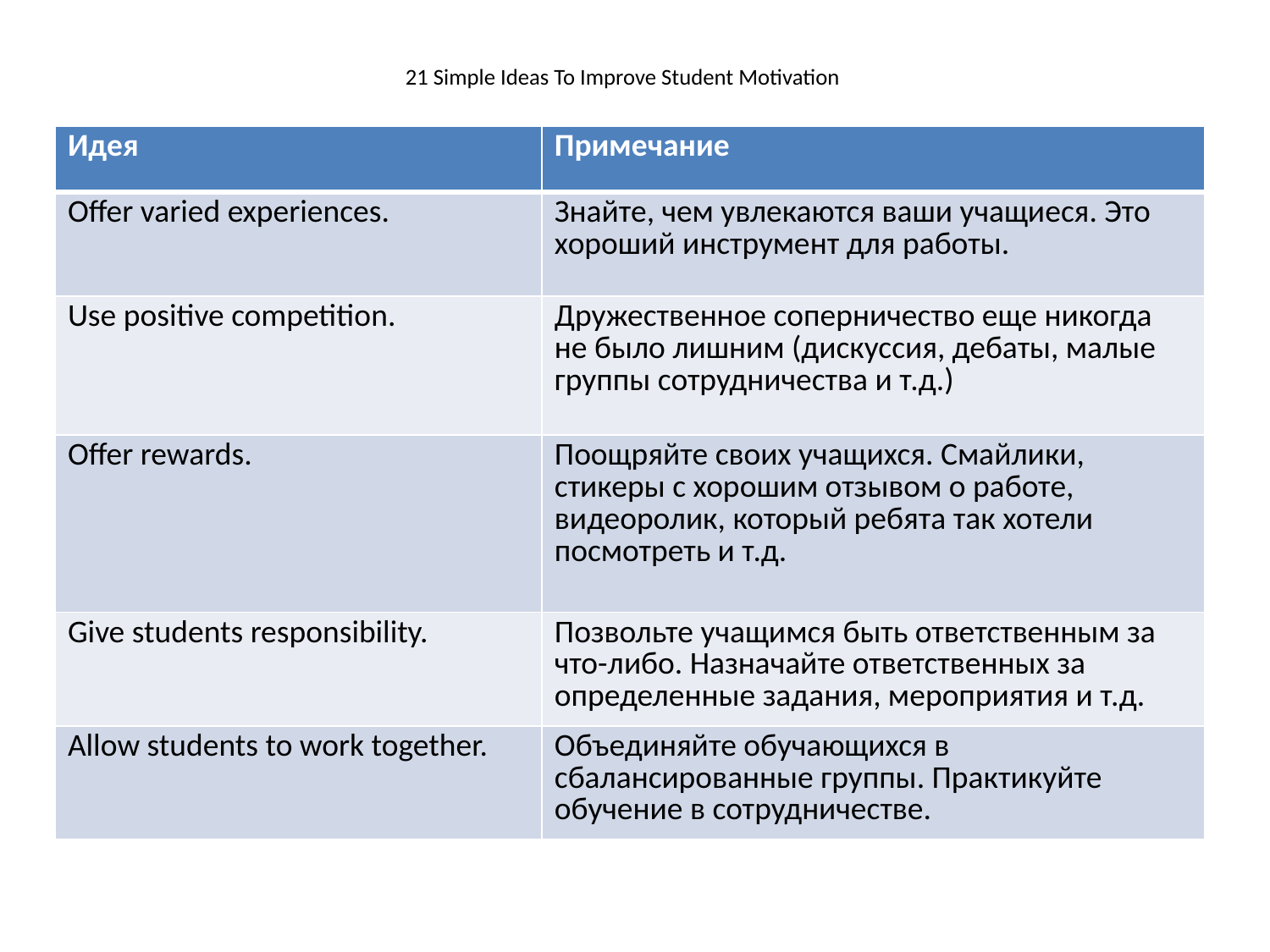

# 21 Simple Ideas To Improve Student Motivation
| Идея | Примечание |
| --- | --- |
| Offer varied experiences. | Знайте, чем увлекаются ваши учащиеся. Это хороший инструмент для работы. |
| Use positive competition. | Дружественное соперничество еще никогда не было лишним (дискуссия, дебаты, малые группы сотрудничества и т.д.) |
| Offer rewards. | Поощряйте своих учащихся. Смайлики, стикеры с хорошим отзывом о работе, видеоролик, который ребята так хотели посмотреть и т.д. |
| Give students responsibility. | Позвольте учащимся быть ответственным за что-либо. Назначайте ответственных за определенные задания, мероприятия и т.д. |
| Allow students to work together. | Объединяйте обучающихся в сбалансированные группы. Практикуйте обучение в сотрудничестве. |